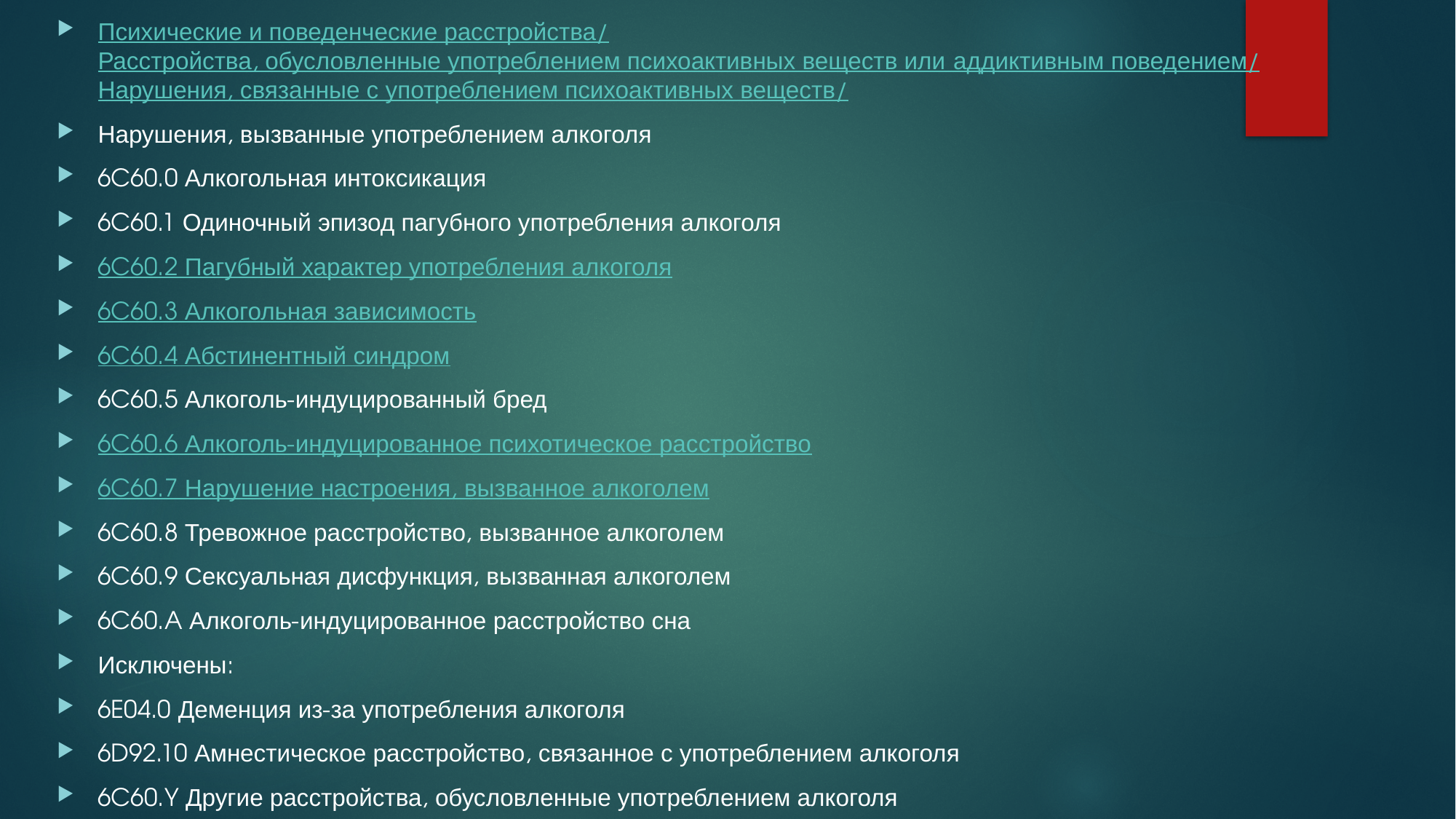

Психические и поведенческие расстройства/Расстройства, обусловленные употреблением психоактивных веществ или аддиктивным поведением/Нарушения, связанные с употреблением психоактивных веществ/
Нарушения, вызванные употреблением алкоголя
6C60.0 Алкогольная интоксикация
6C60.1 Одиночный эпизод пагубного употребления алкоголя
6C60.2 Пагубный характер употребления алкоголя
6C60.3 Алкогольная зависимость
6C60.4 Абстинентный синдром
6C60.5 Алкоголь-индуцированный бред
6C60.6 Алкоголь-индуцированное психотическое расстройство
6C60.7 Нарушение настроения, вызванное алкоголем
6C60.8 Тревожное расстройство, вызванное алкоголем
6C60.9 Сексуальная дисфункция, вызванная алкоголем
6C60.A Алкоголь-индуцированное расстройство сна
Исключены:
6E04.0 Деменция из-за употребления алкоголя
6D92.10 Амнестическое расстройство, связанное с употреблением алкоголя
6C60.Y Другие расстройства, обусловленные употреблением алкоголя
6C60.Z Нарушения вследствие употребления алкоголя, неуточненные